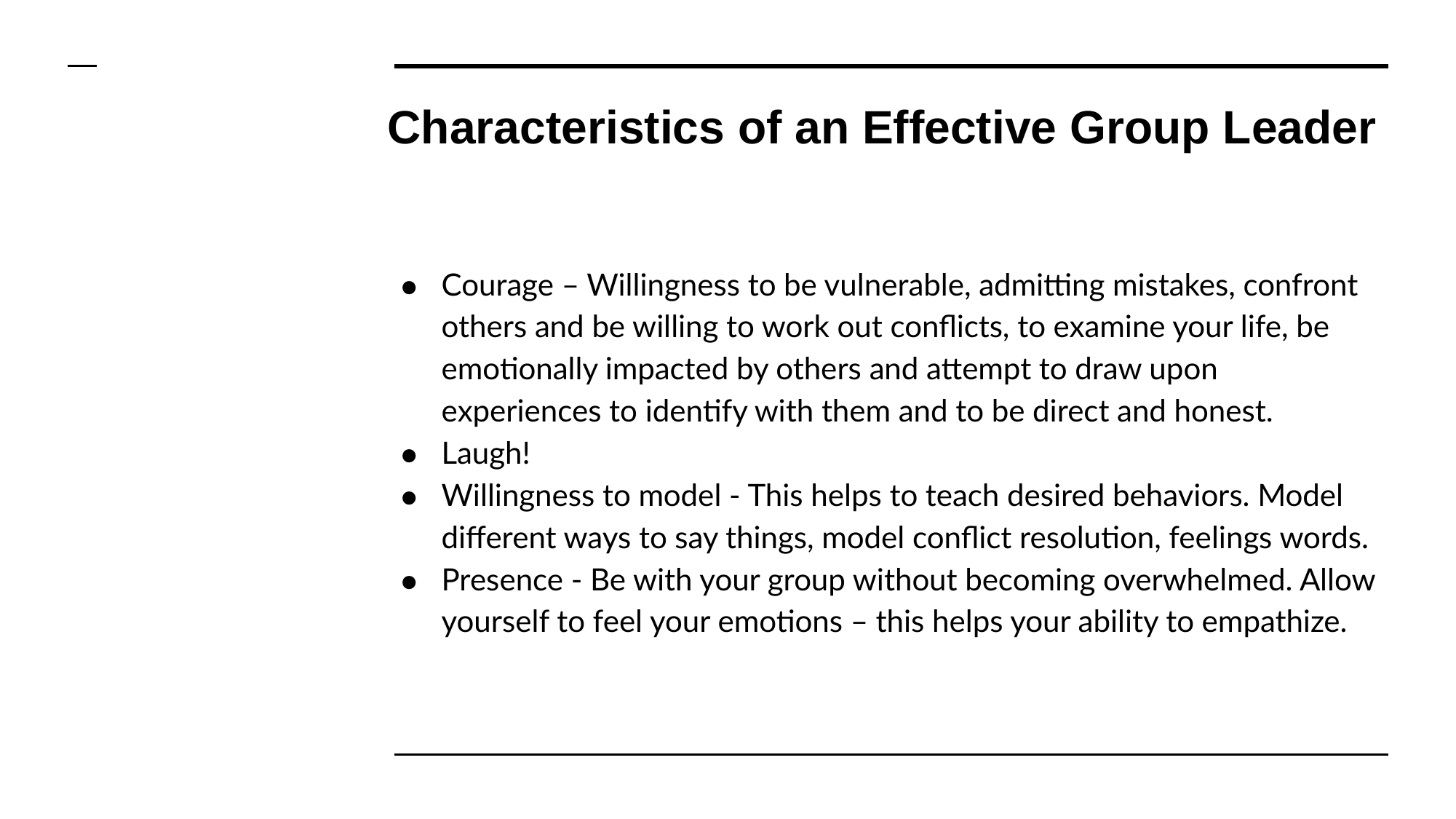

# Characteristics of an Effective Group Leader
Courage – Willingness to be vulnerable, admitting mistakes, confront others and be willing to work out conflicts, to examine your life, be emotionally impacted by others and attempt to draw upon experiences to identify with them and to be direct and honest.
Laugh!
Willingness to model - This helps to teach desired behaviors. Model different ways to say things, model conflict resolution, feelings words.
Presence - Be with your group without becoming overwhelmed. Allow yourself to feel your emotions – this helps your ability to empathize.